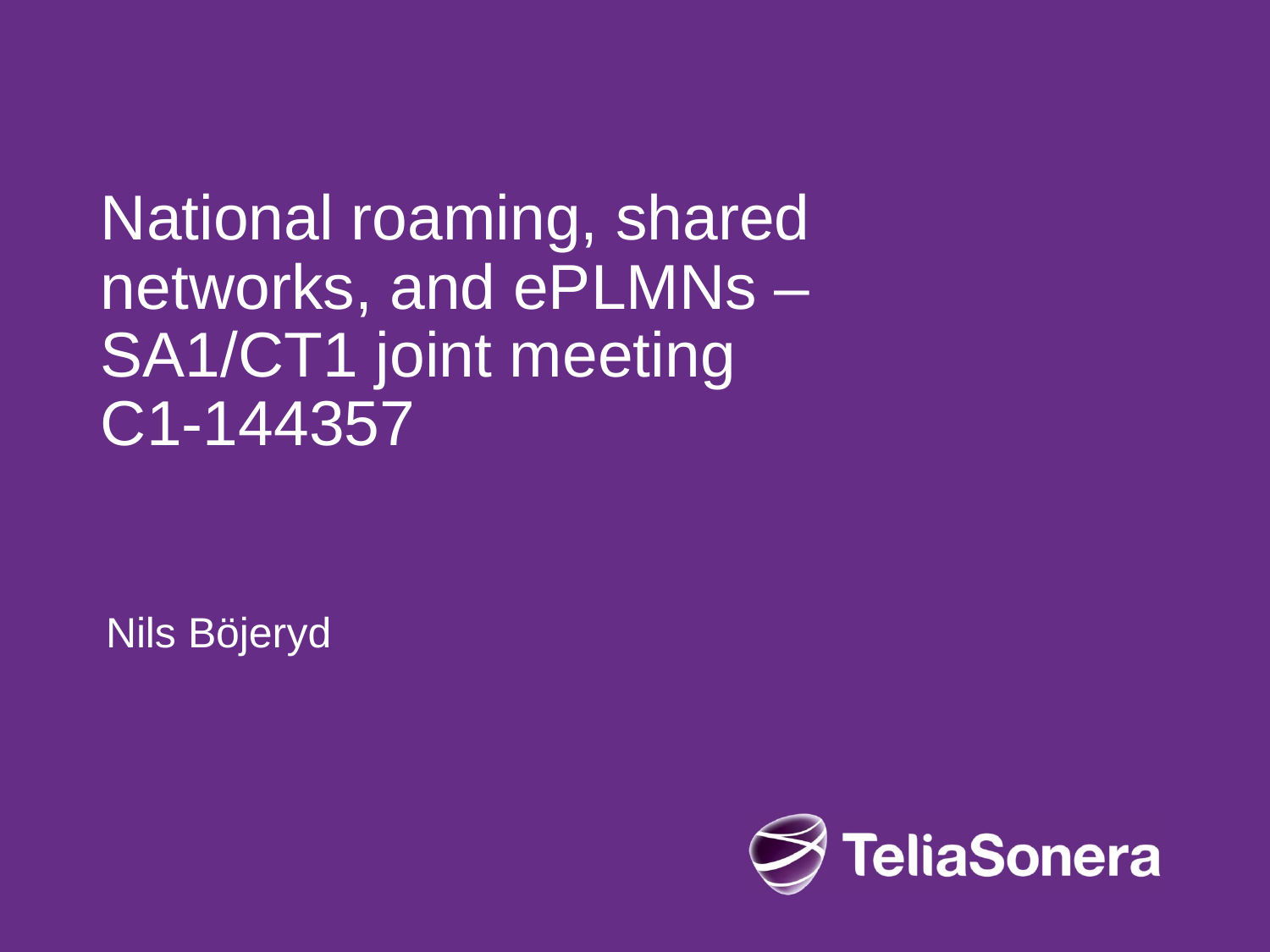

# National roaming, shared networks, and ePLMNs – SA1/CT1 joint meeting C1-144357
Nils Böjeryd